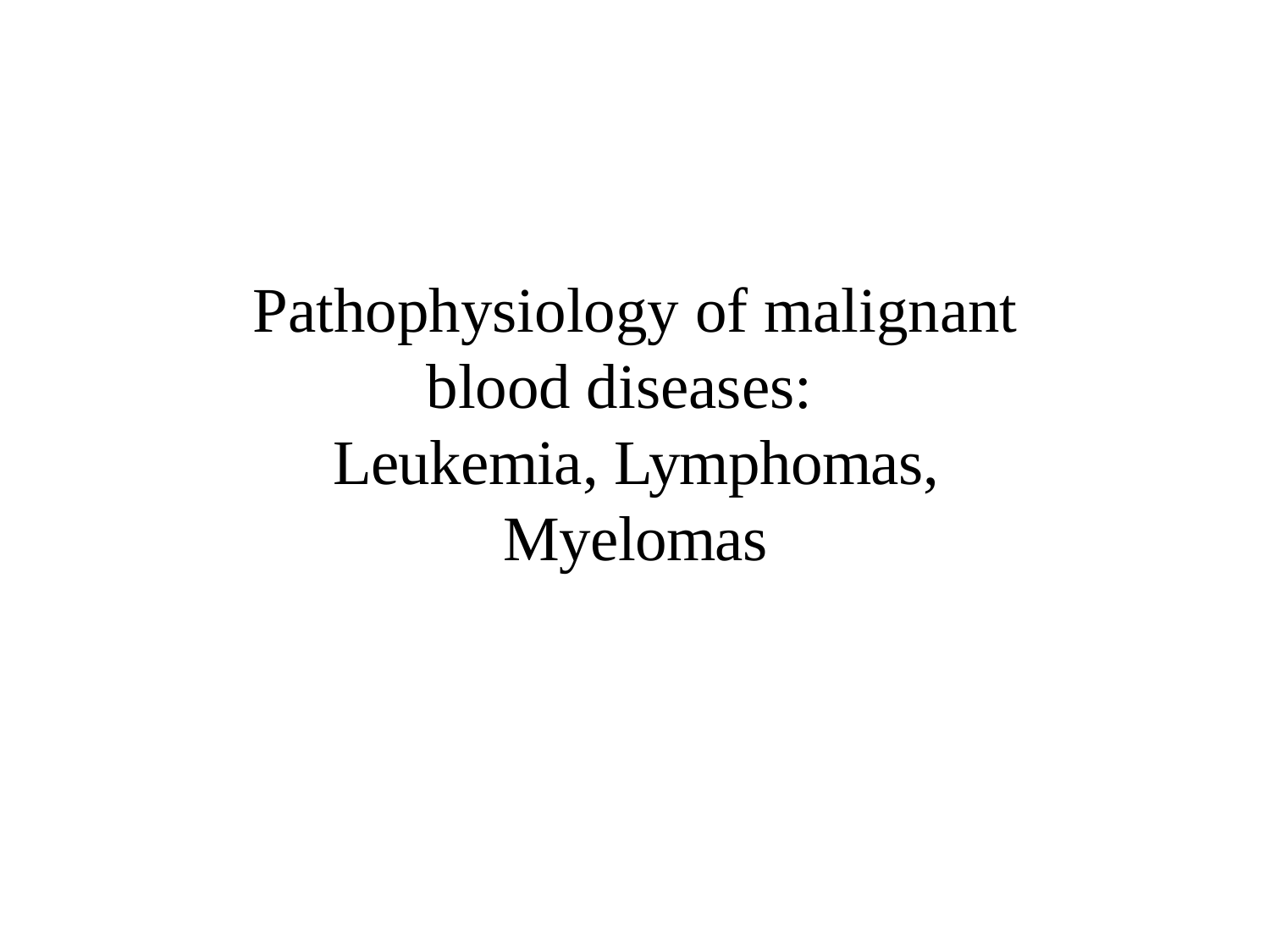

Pathophysiology of malignant blood diseases:
Leukemia, Lymphomas, Myelomas